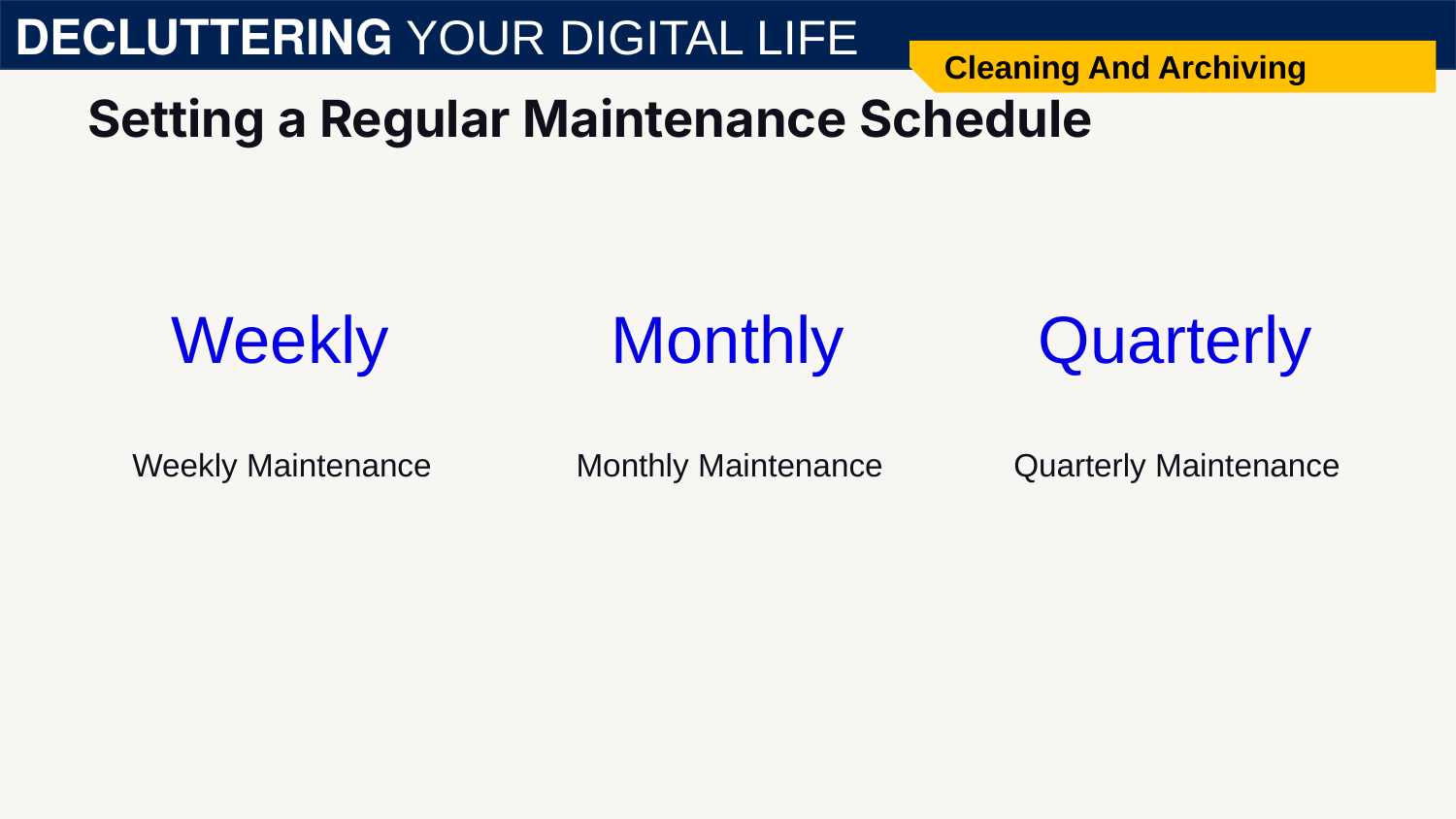

DECLUTTERING YOUR DIGITAL LIFE
Cleaning And Archiving

# Setting a Regular Maintenance Schedule
Weekly
Monthly
Quarterly
Weekly Maintenance
Monthly Maintenance
Quarterly Maintenance